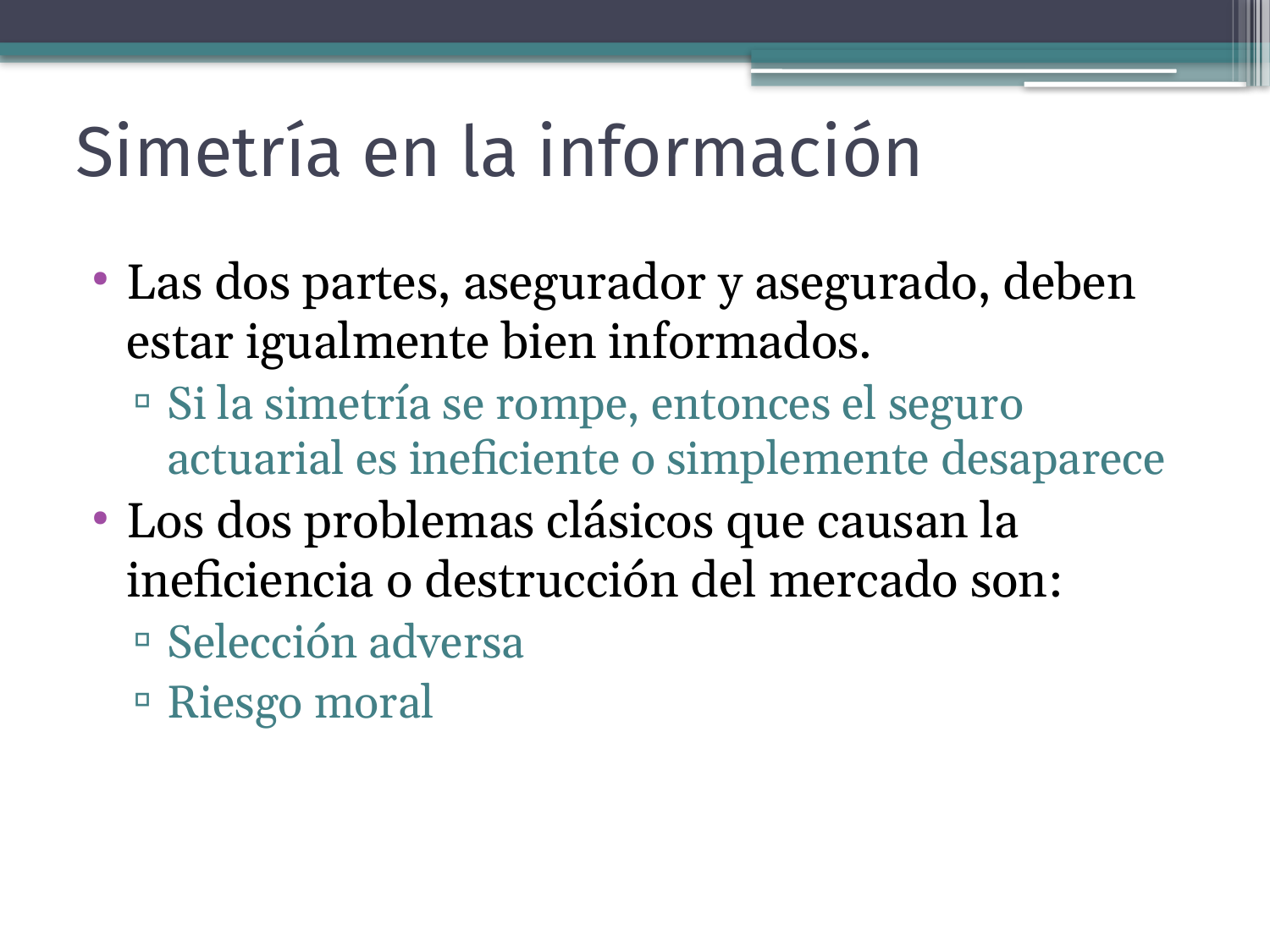

# Simetría en la información
Las dos partes, asegurador y asegurado, deben estar igualmente bien informados.
Si la simetría se rompe, entonces el seguro actuarial es ineficiente o simplemente desaparece
Los dos problemas clásicos que causan la ineficiencia o destrucción del mercado son:
Selección adversa
Riesgo moral